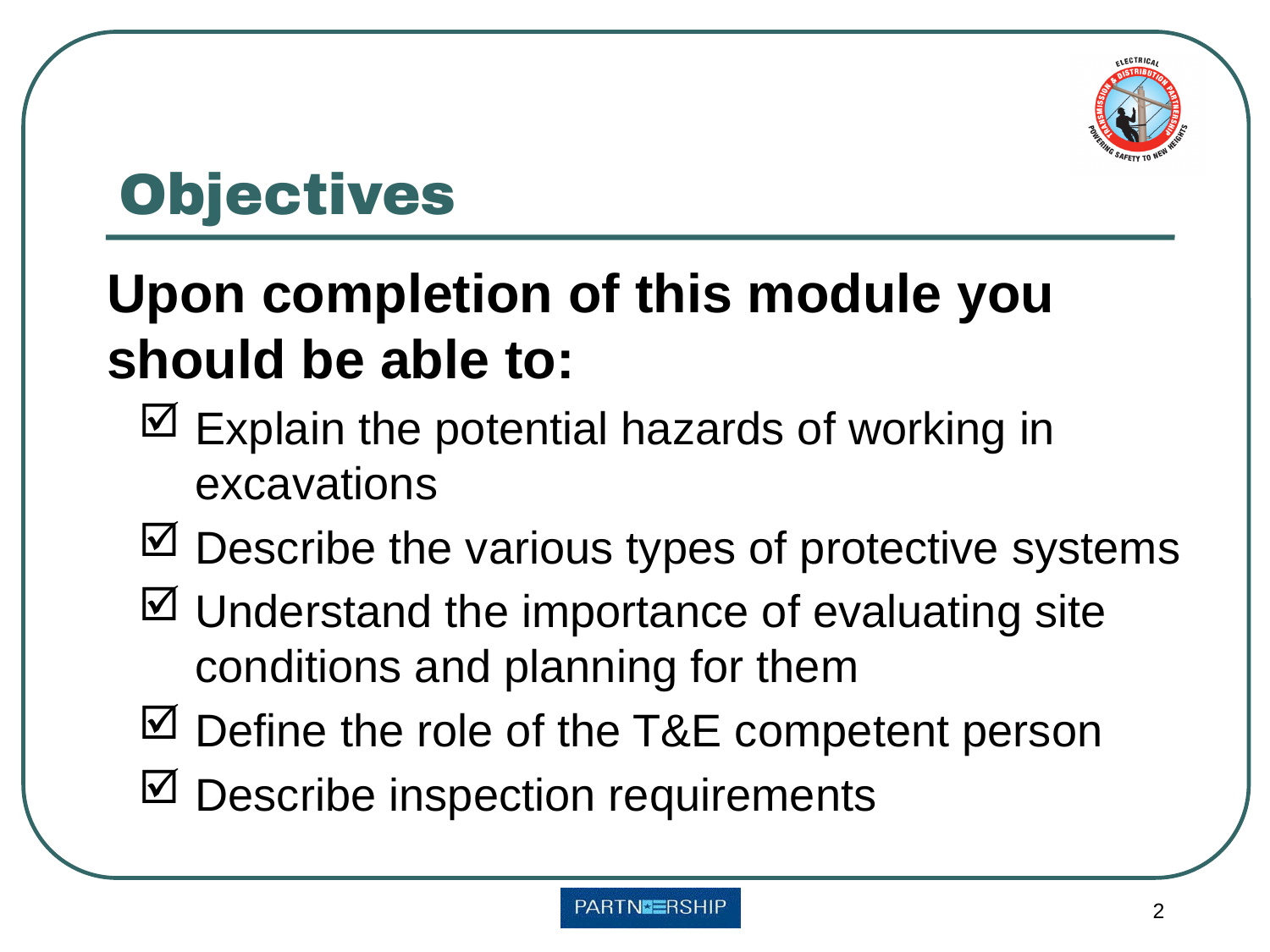

# Objectives
Upon completion of this module you should be able to:
Explain the potential hazards of working in excavations
Describe the various types of protective systems
Understand the importance of evaluating site conditions and planning for them
Define the role of the T&E competent person
Describe inspection requirements

2